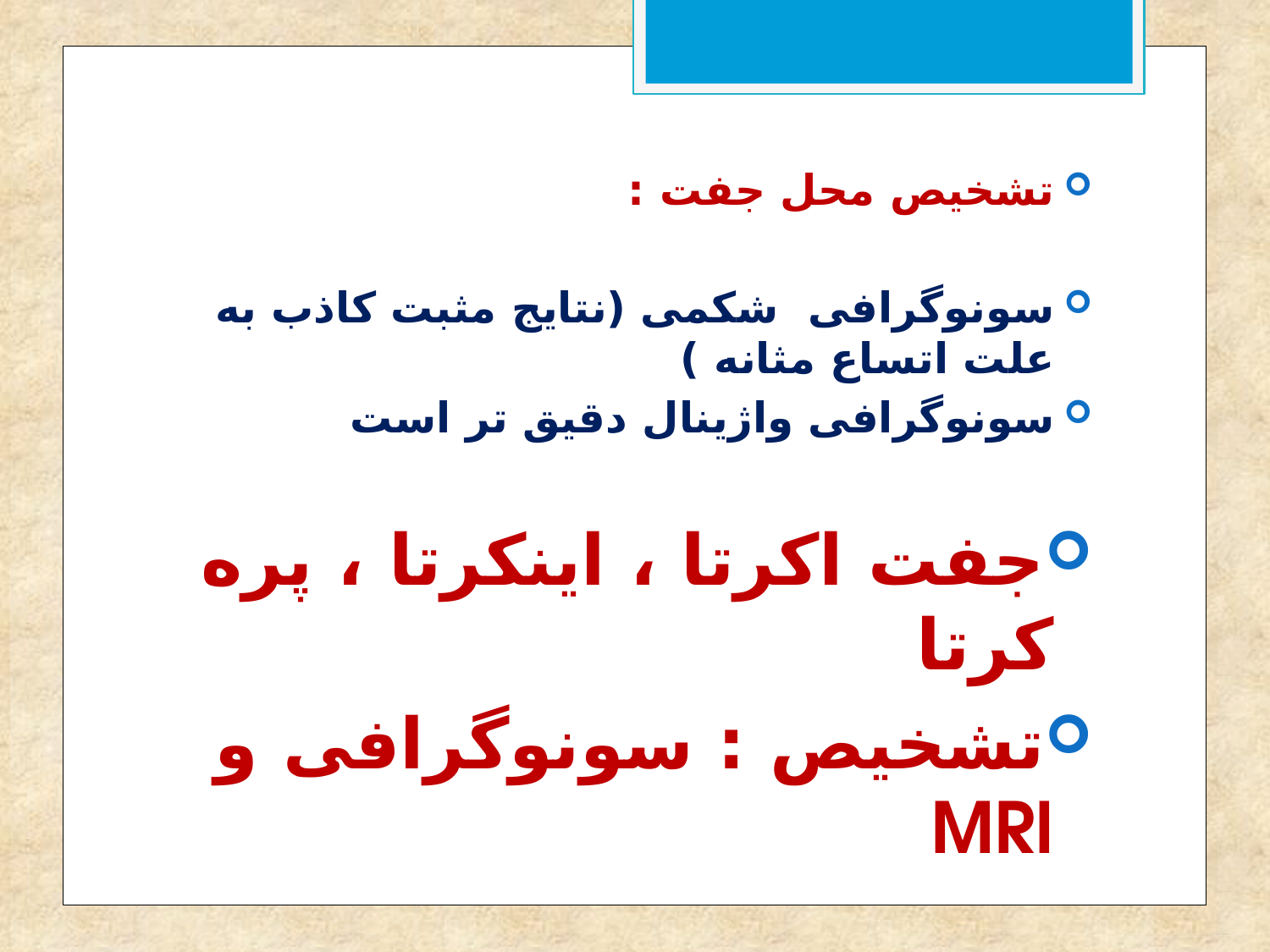

تشخیص محل جفت :

سونوگرافی  شکمی (نتایج مثبت کاذب به علت اتساع مثانه )
سونوگرافی واژینال دقیق تر است

جفت اکرتا ، اینکرتا ، پره کرتا
تشخیص : سونوگرافی و MRI